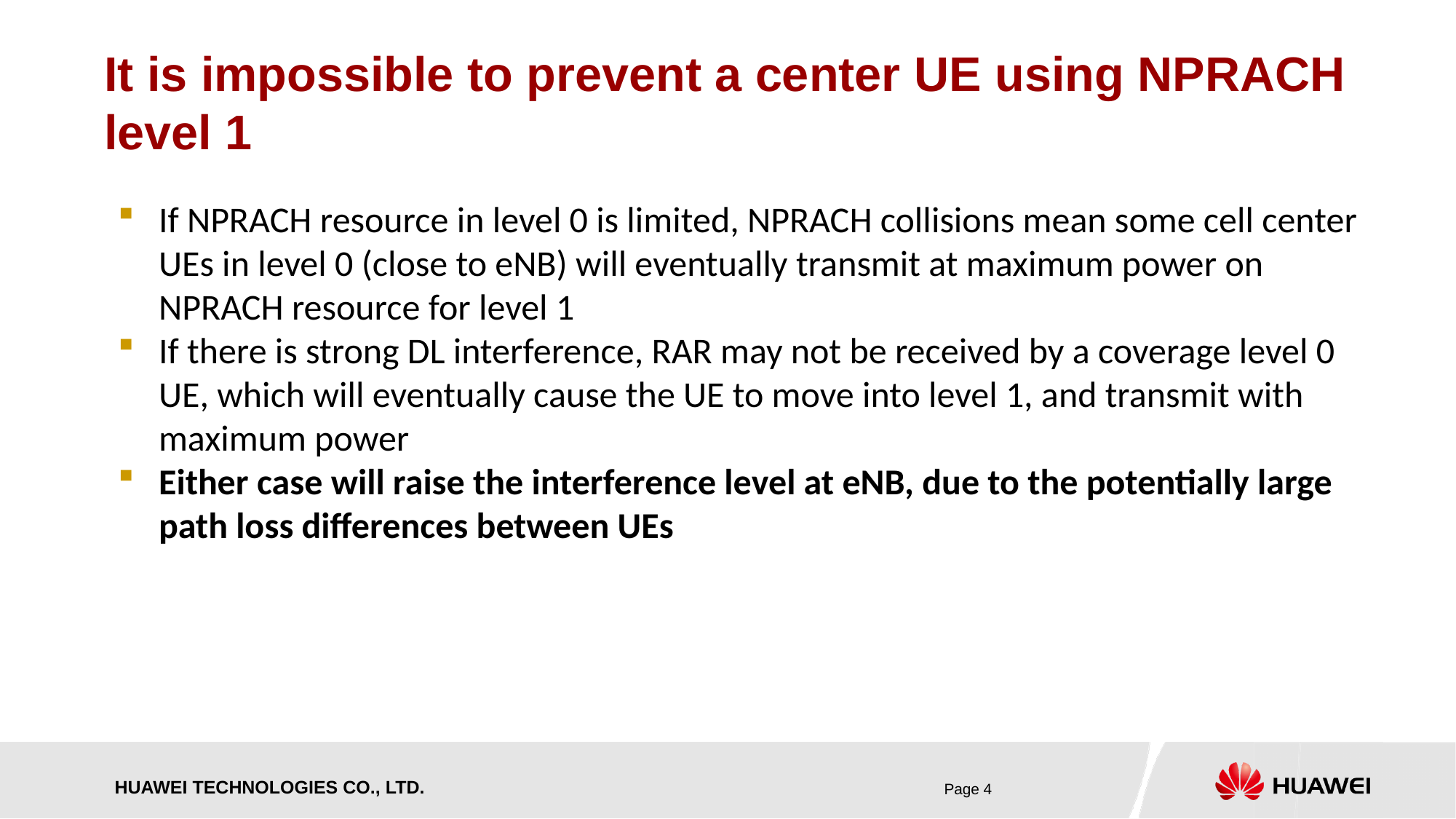

# It is impossible to prevent a center UE using NPRACH level 1

If NPRACH resource in level 0 is limited, NPRACH collisions mean some cell center UEs in level 0 (close to eNB) will eventually transmit at maximum power on NPRACH resource for level 1
If there is strong DL interference, RAR may not be received by a coverage level 0 UE, which will eventually cause the UE to move into level 1, and transmit with maximum power
Either case will raise the interference level at eNB, due to the potentially large path loss differences between UEs